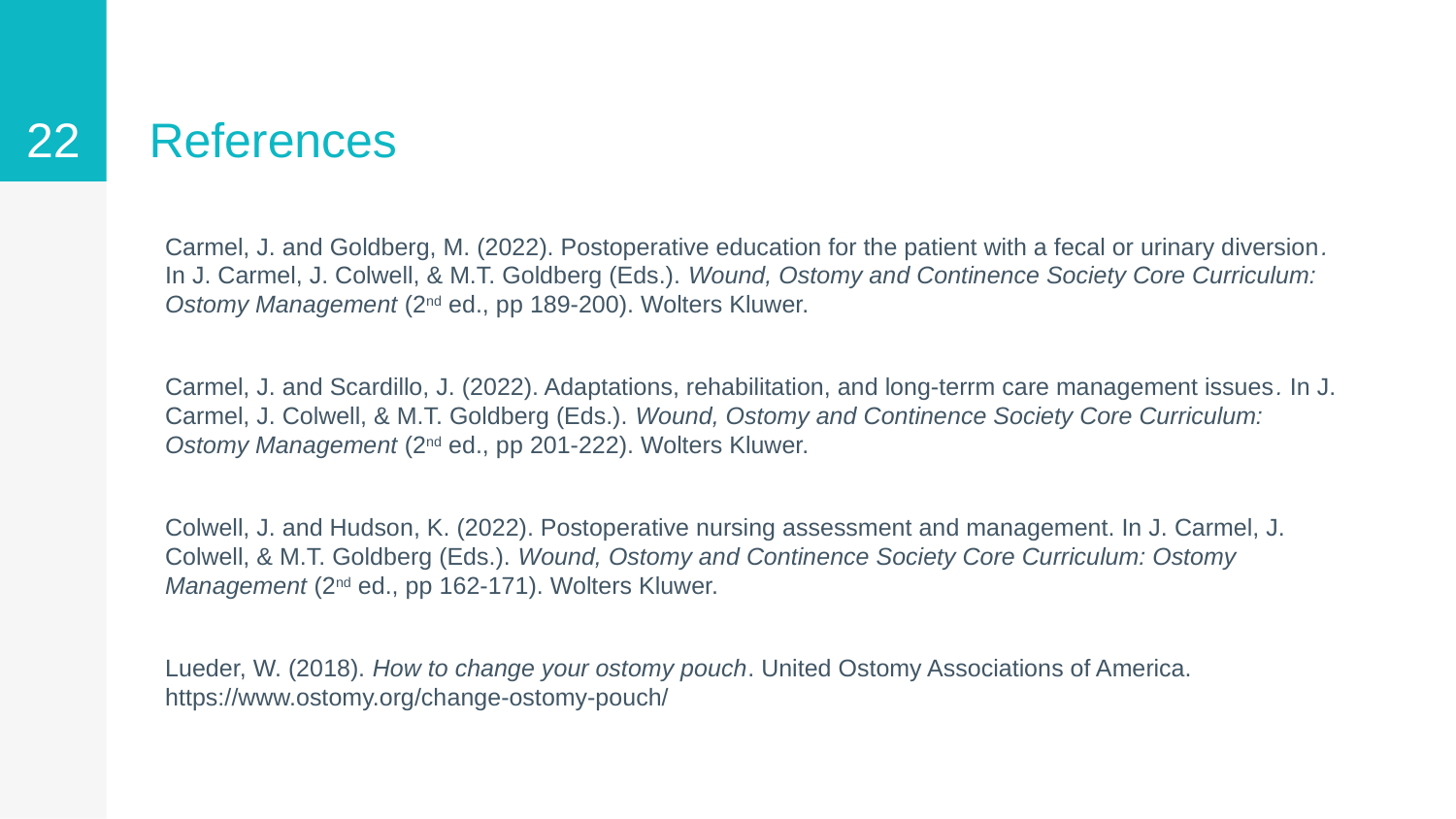

22
# References
Carmel, J. and Goldberg, M. (2022). Postoperative education for the patient with a fecal or urinary diversion. In J. Carmel, J. Colwell, & M.T. Goldberg (Eds.). Wound, Ostomy and Continence Society Core Curriculum: Ostomy Management (2nd ed., pp 189-200). Wolters Kluwer.

Carmel, J. and Scardillo, J. (2022). Adaptations, rehabilitation, and long-terrm care management issues. In J. Carmel, J. Colwell, & M.T. Goldberg (Eds.). Wound, Ostomy and Continence Society Core Curriculum: Ostomy Management (2nd ed., pp 201-222). Wolters Kluwer.

Colwell, J. and Hudson, K. (2022). Postoperative nursing assessment and management. In J. Carmel, J. Colwell, & M.T. Goldberg (Eds.). Wound, Ostomy and Continence Society Core Curriculum: Ostomy Management (2nd ed., pp 162-171). Wolters Kluwer.

Lueder, W. (2018). How to change your ostomy pouch. United Ostomy Associations of America. https://www.ostomy.org/change-ostomy-pouch/